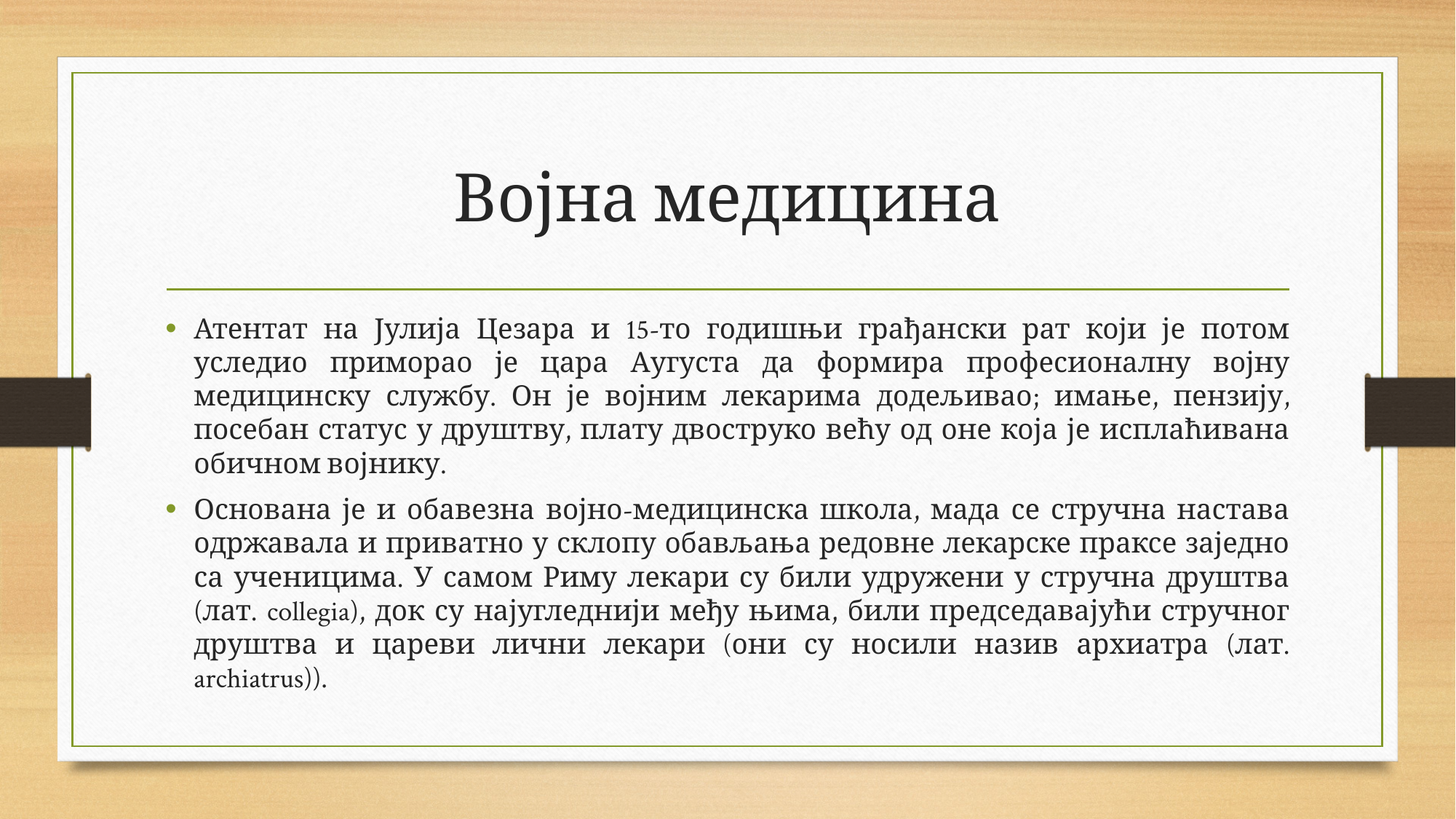

# Војна медицина
Атентат на Јулија Цезара и 15-то годишњи грађански рат који је потом уследио приморао је цара Аугуста да формира професионалну војну медицинску службу. Он је војним лекарима додељивао; имање, пензију, посебан статус у друштву, плату двоструко већу од оне која је исплаћивана обичном војнику.
Основана је и обавезна војно-медицинска школа, мада се стручна настава одржавала и приватно у склопу обављања редовне лекарске праксе заједно са ученицима. У самом Риму лекари су били удружени у стручна друштва (лат. collegia), док су најугледнији међу њима, били председавајући стручног друштва и цареви лични лекари (они су носили назив архиатра (лат. archiatrus)).